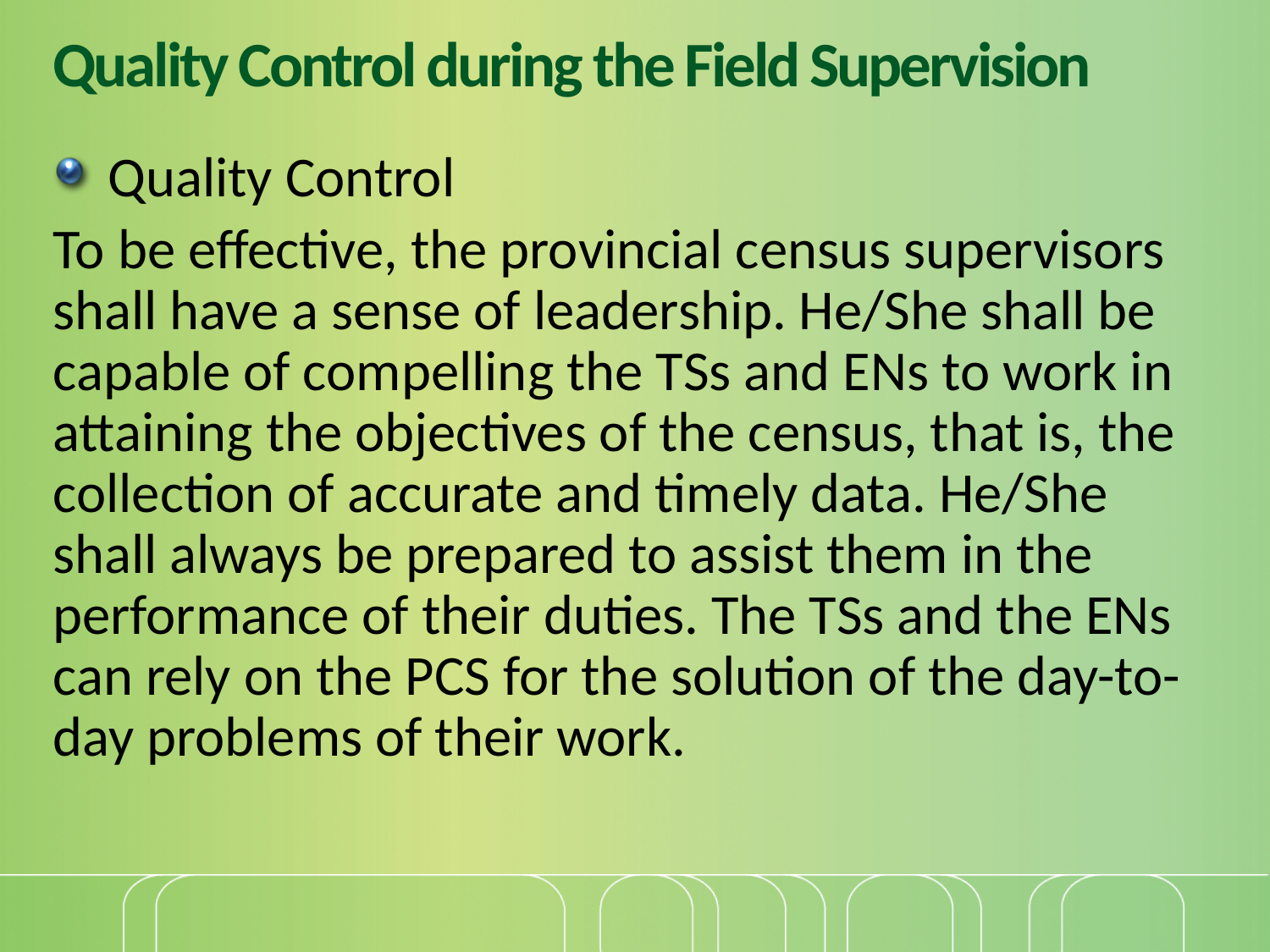

# Quality Control during the Field Supervision
Quality Control
To be effective, the provincial census supervisors shall have a sense of leadership. He/She shall be capable of compelling the TSs and ENs to work in attaining the objectives of the census, that is, the collection of accurate and timely data. He/She shall always be prepared to assist them in the performance of their duties. The TSs and the ENs can rely on the PCS for the solution of the day-to-day problems of their work.